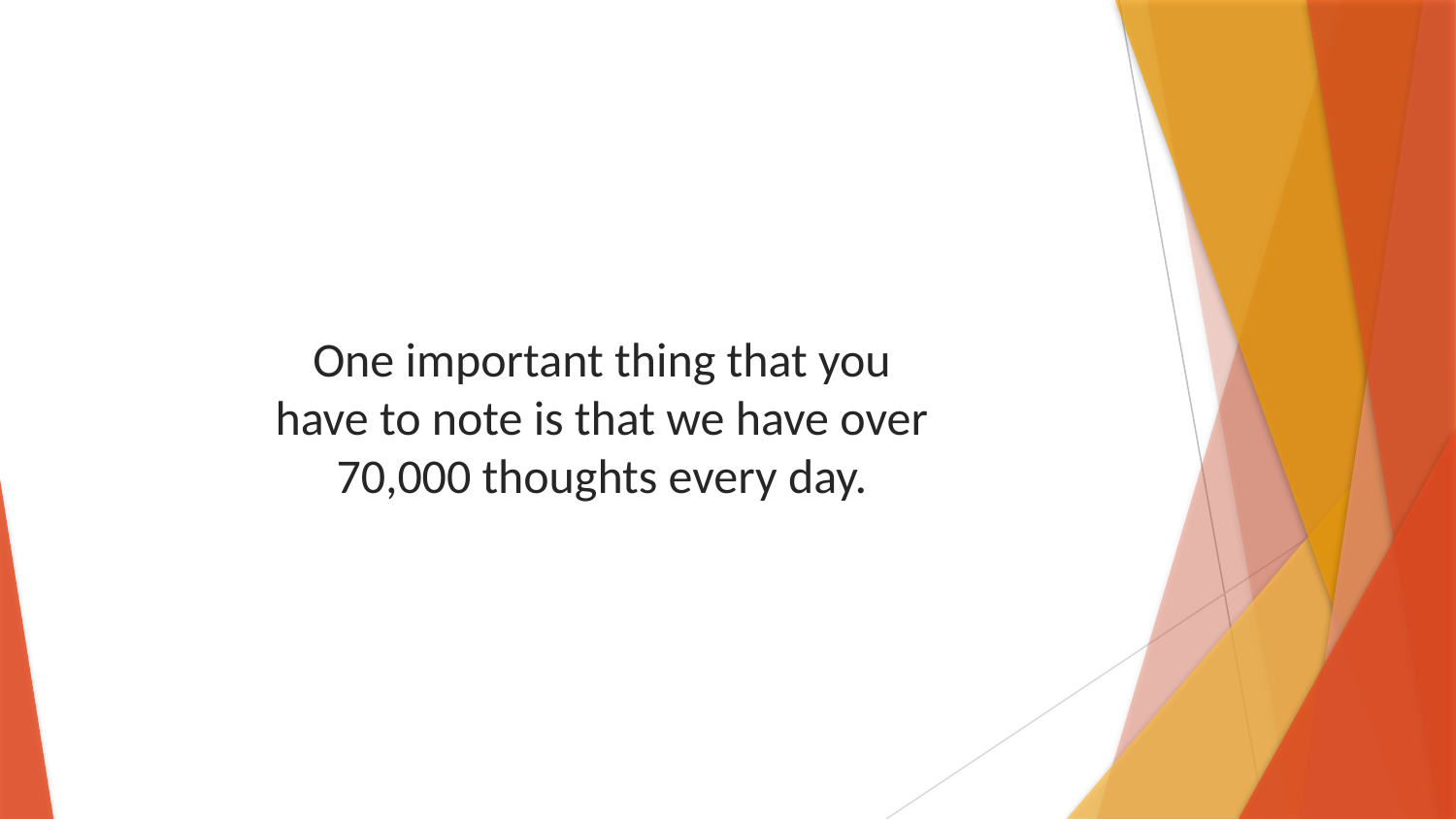

One important thing that you have to note is that we have over 70,000 thoughts every day.